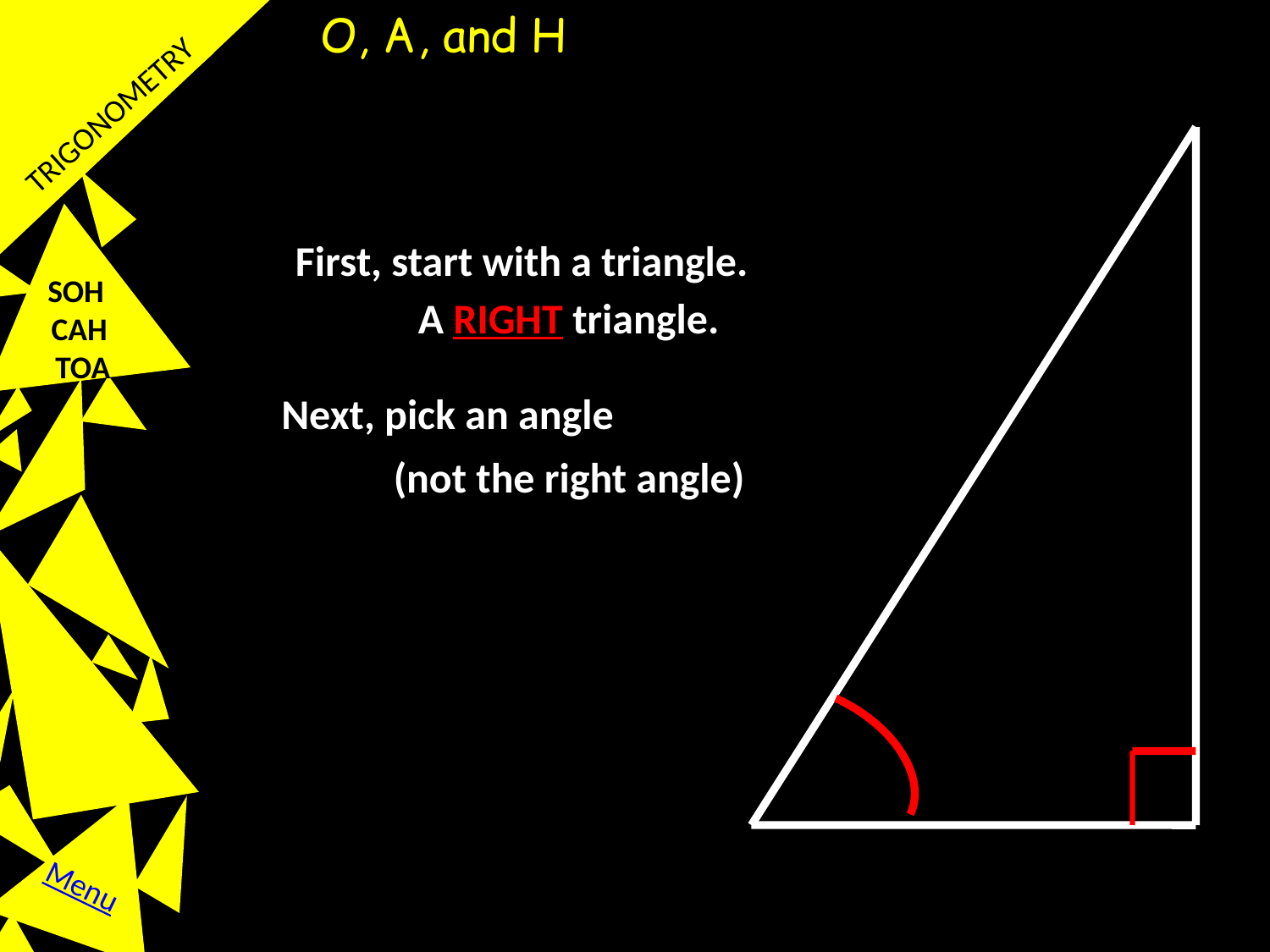

O, A, and H

TRIGONOMETRY
First, start with a triangle.

SOH
CAH
 TOA
A RIGHT triangle.
Next, pick an angle
(not the right angle)

Menu